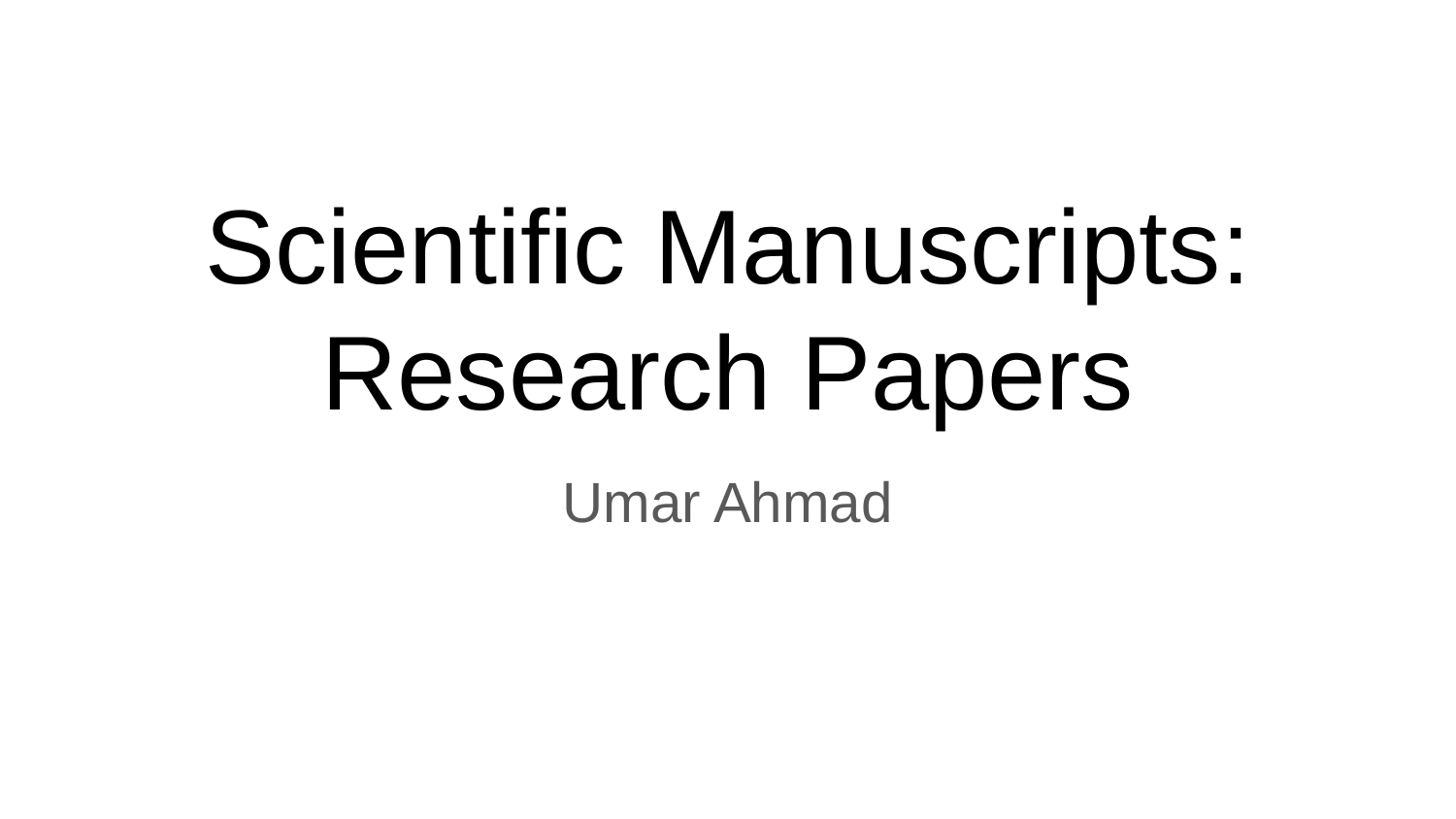

# Scientific Manuscripts: Research Papers
Umar Ahmad